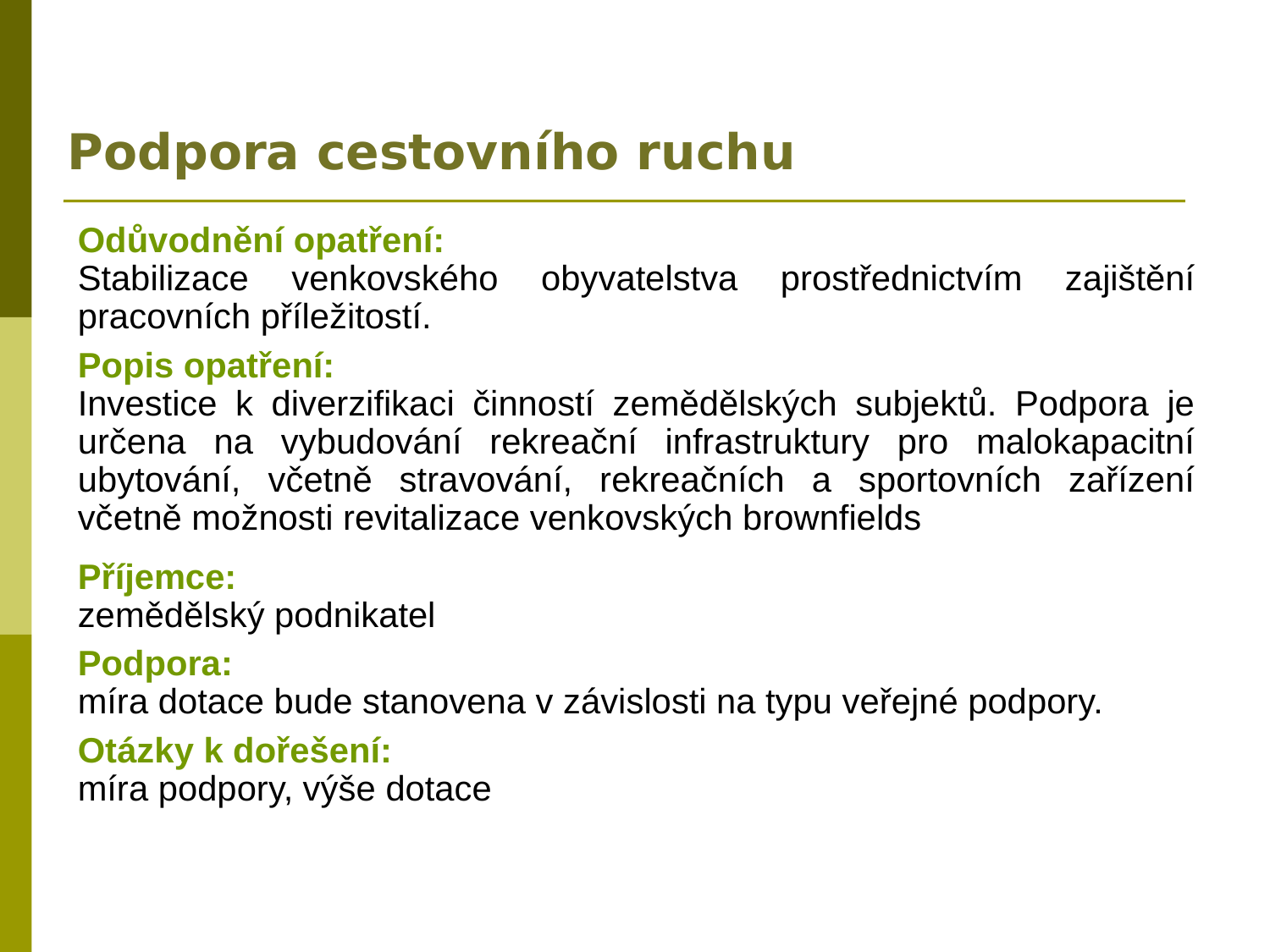

# Podpora cestovního ruchu
Odůvodnění opatření:
Stabilizace venkovského obyvatelstva prostřednictvím zajištění pracovních příležitostí.
Popis opatření:
Investice k diverzifikaci činností zemědělských subjektů. Podpora je určena na vybudování rekreační infrastruktury pro malokapacitní ubytování, včetně stravování, rekreačních a sportovních zařízení včetně možnosti revitalizace venkovských brownfields
Příjemce:
zemědělský podnikatel
Podpora:
míra dotace bude stanovena v závislosti na typu veřejné podpory.
Otázky k dořešení:
míra podpory, výše dotace